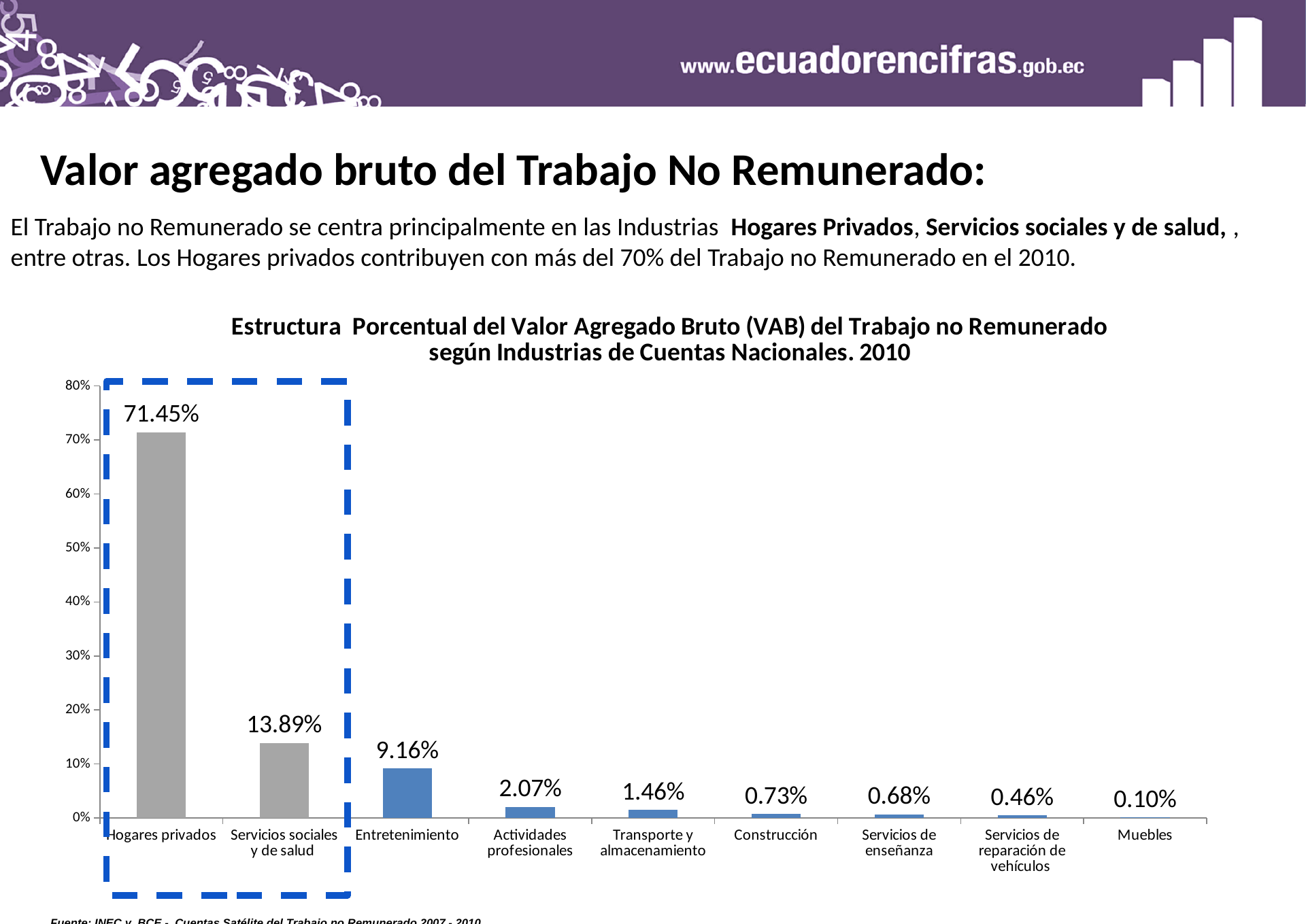

Valor agregado bruto del Trabajo No Remunerado:
El Trabajo no Remunerado se centra principalmente en las Industrias  Hogares Privados, Servicios sociales y de salud, , entre otras. Los Hogares privados contribuyen con más del 70% del Trabajo no Remunerado en el 2010.

### Chart: Estructura  Porcentual del Valor Agregado Bruto (VAB) del Trabajo no Remunerado según Industrias de Cuentas Nacionales. 2010

| Category | x |
|---|---|
| Hogares privados | 0.7144875365176432 |
| Servicios sociales y de salud  | 0.1388662095050169 |
| Entretenimiento | 0.09162061653013637 |
| Actividades profesionales | 0.02070091858967741 |
| Transporte y almacenamiento | 0.014645585287937628 |
| Construcción | 0.007273489860884999 |
| Servicios de enseñanza | 0.006791376742669155 |
| Servicios de reparación de vehículos  | 0.0046158972696053345 |
| Muebles | 0.0009983696964291936 |
| Fuente: INEC y BCE -. Cuentas Satélite del Trabajo no Remunerado 2007 - 2010 |
| --- |
|  |
|  |